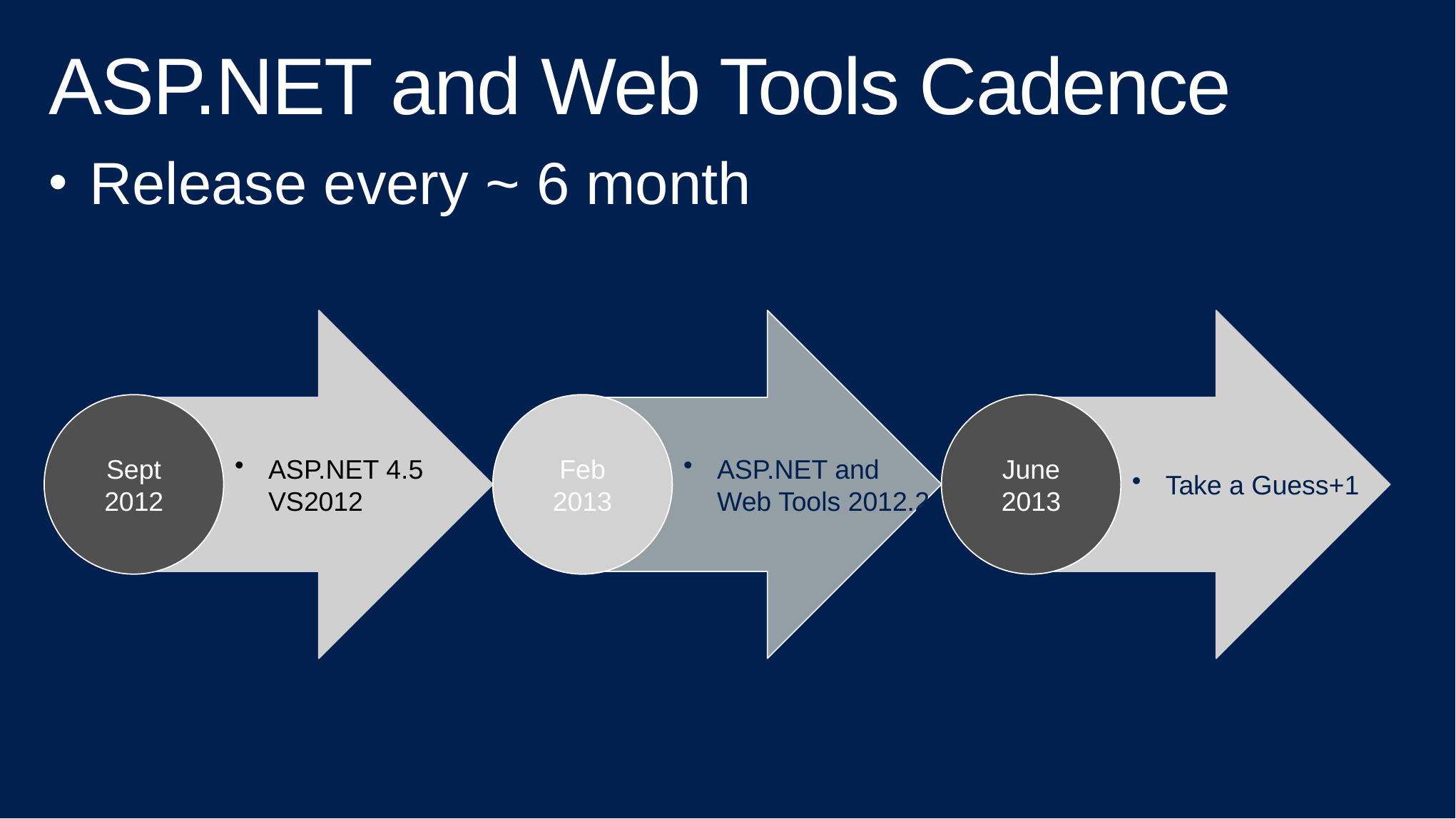

# ASP.NET and Web Tools Cadence
Release every ~ 6 month
Sept 2012
ASP.NET 4.5
VS2012
Feb 2013
ASP.NET and Web Tools 2012.2
June 2013
Take a Guess+1